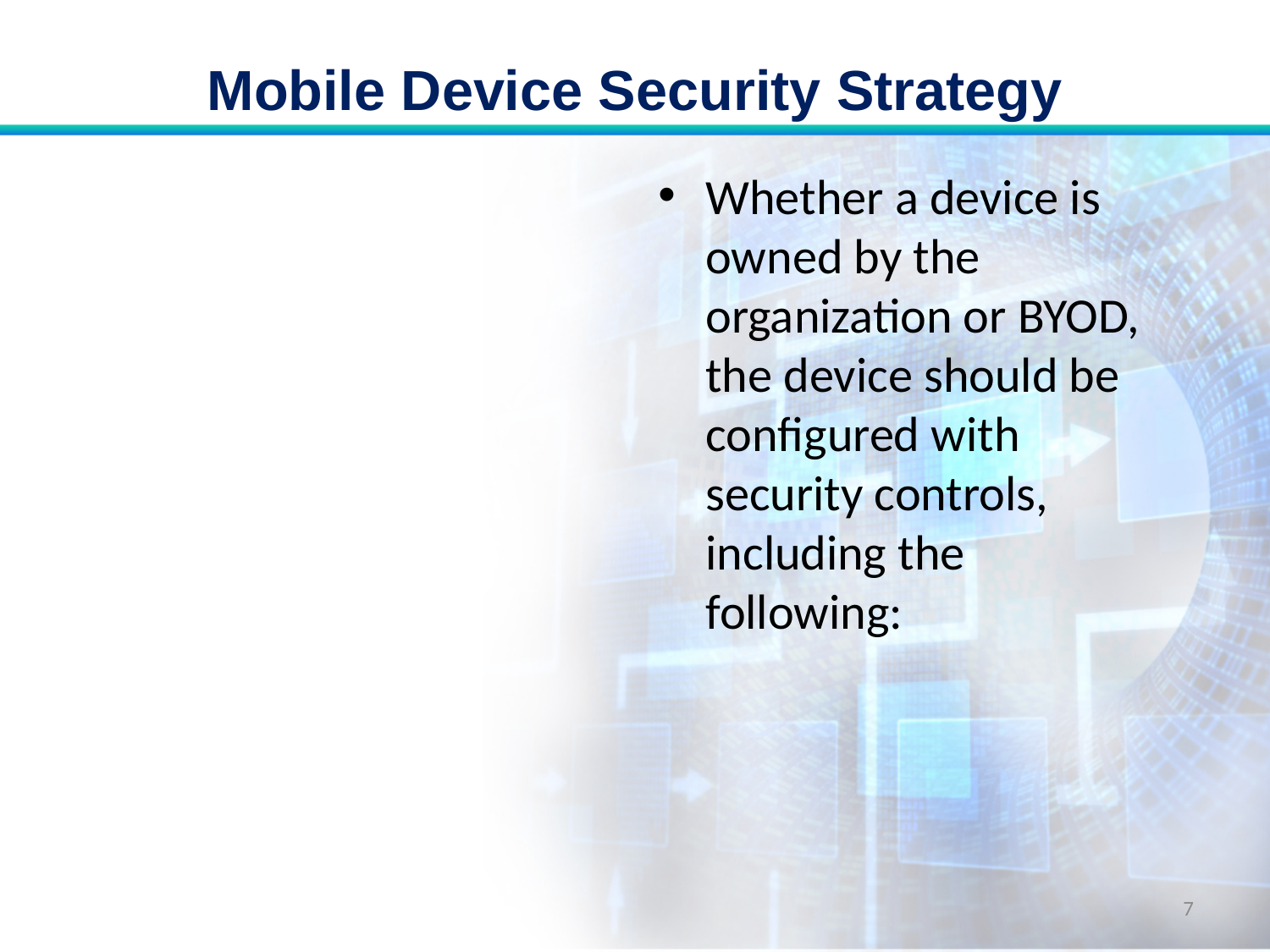

# Mobile Device Security Strategy
Whether a device is owned by the organization or BYOD, the device should be configured with security controls, including the following:
7